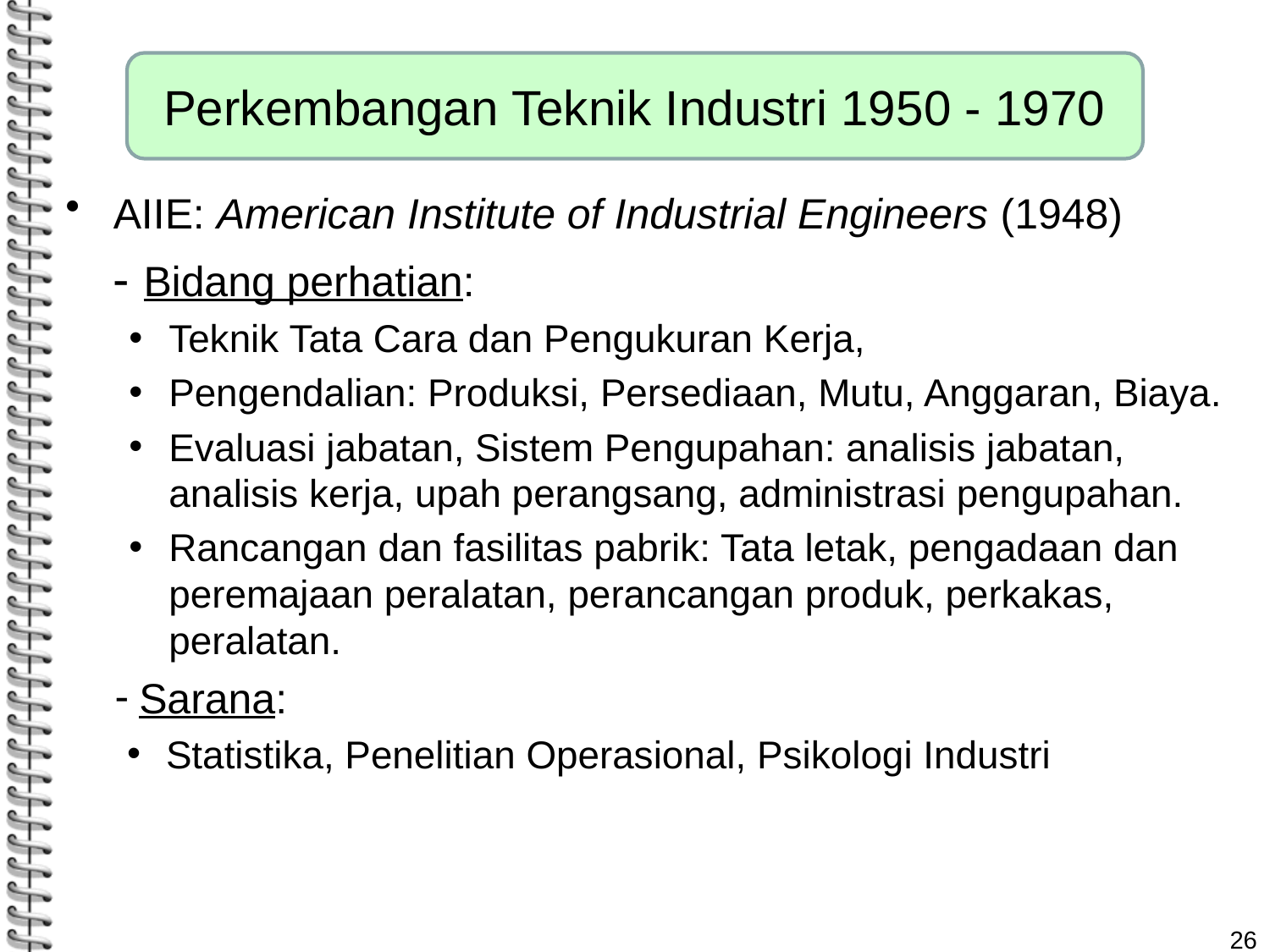

#
Perkembangan Teknik Industri 1950 - 1970
AIIE: American Institute of Industrial Engineers (1948)
	- Bidang perhatian:
Teknik Tata Cara dan Pengukuran Kerja,
Pengendalian: Produksi, Persediaan, Mutu, Anggaran, Biaya.
Evaluasi jabatan, Sistem Pengupahan: analisis jabatan, analisis kerja, upah perangsang, administrasi pengupahan.
Rancangan dan fasilitas pabrik: Tata letak, pengadaan dan peremajaan peralatan, perancangan produk, perkakas, peralatan.
Sarana:
Statistika, Penelitian Operasional, Psikologi Industri

26